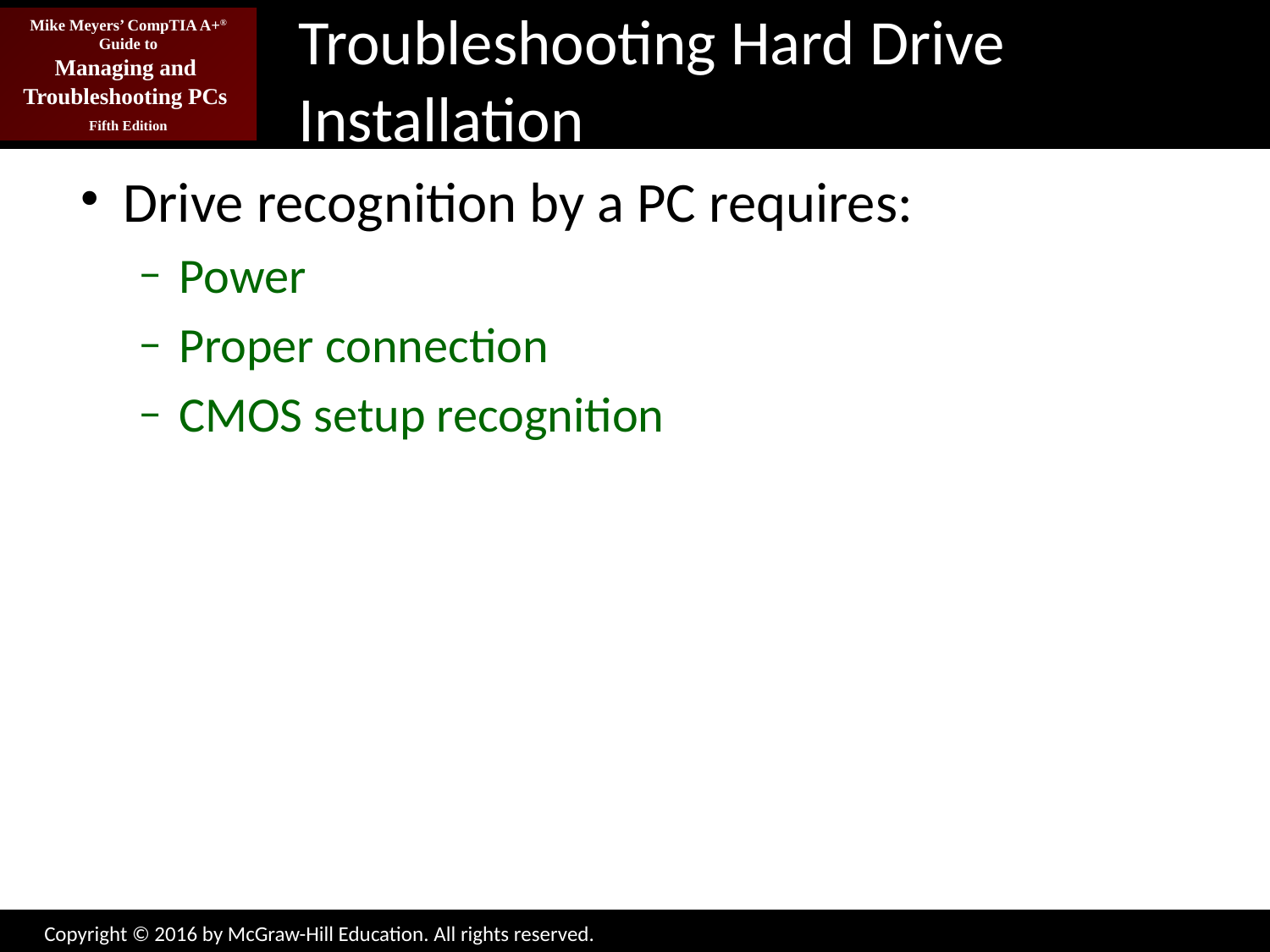

# Troubleshooting Hard Drive Installation
Drive recognition by a PC requires:
Power
Proper connection
CMOS setup recognition